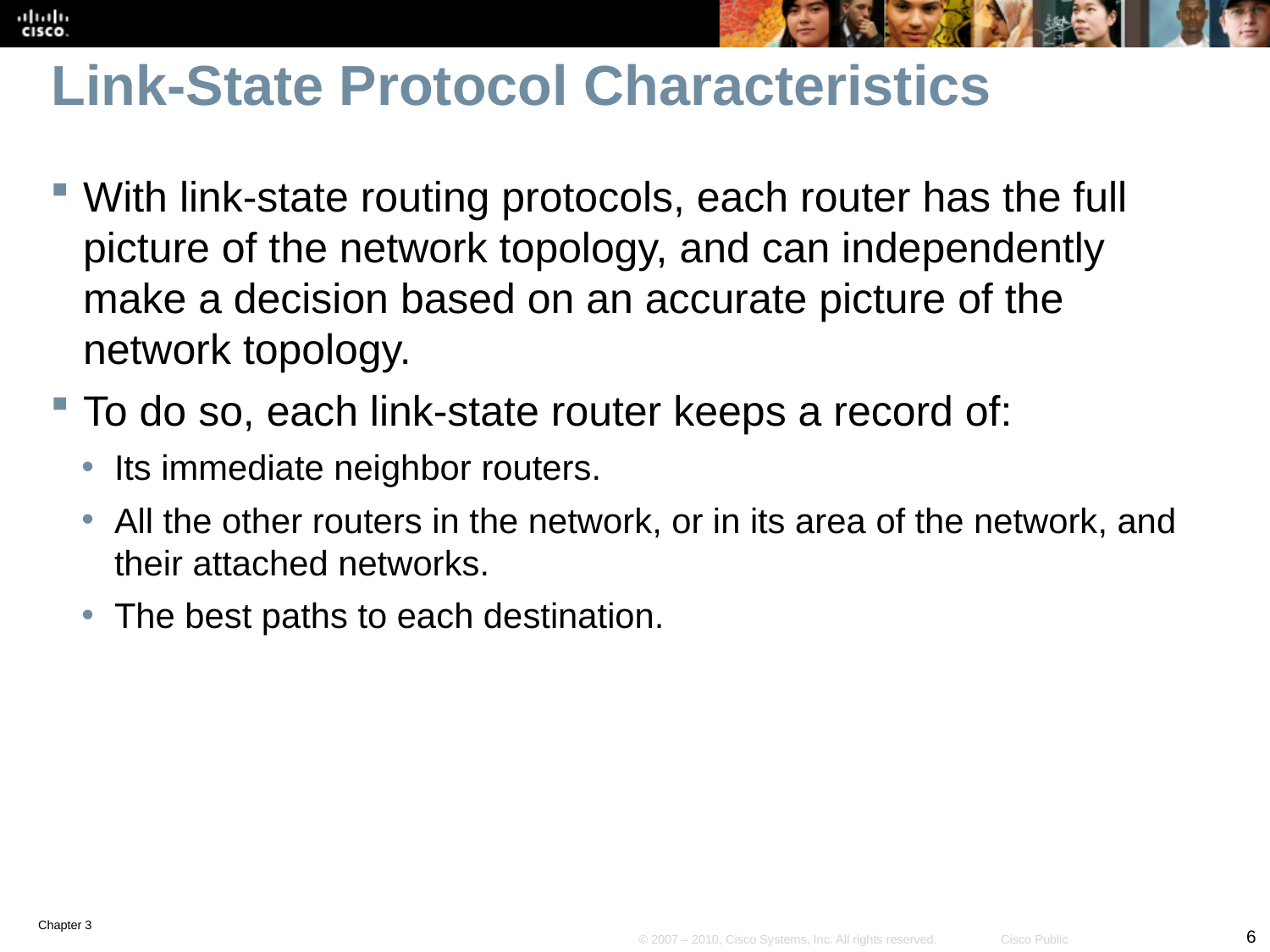

# Link-State Protocol Characteristics
With link-state routing protocols, each router has the full picture of the network topology, and can independently make a decision based on an accurate picture of the network topology.
To do so, each link-state router keeps a record of:
Its immediate neighbor routers.
All the other routers in the network, or in its area of the network, and their attached networks.
The best paths to each destination.